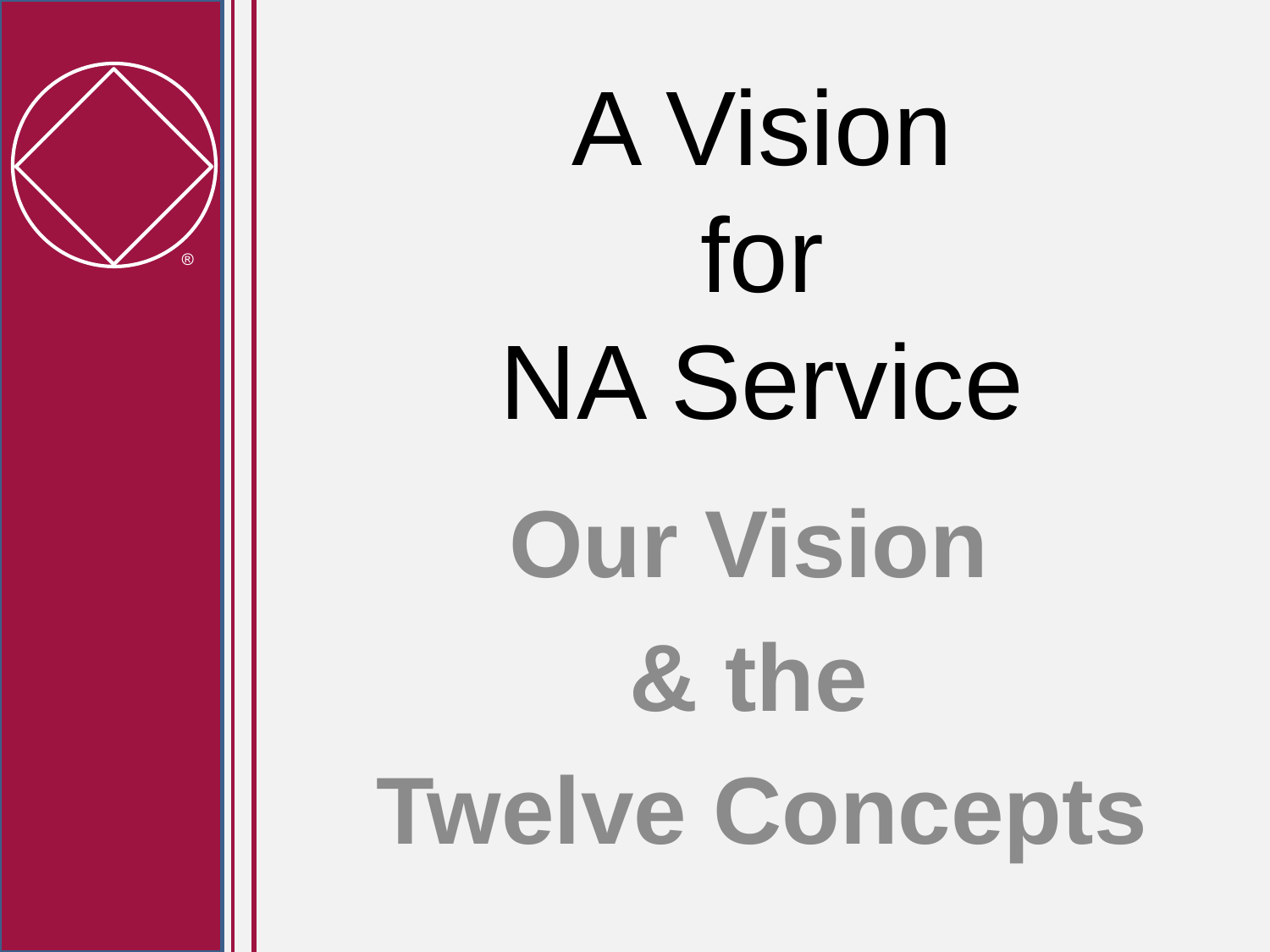

# A Vision for NA Service
Our Vision
& the
Twelve Concepts